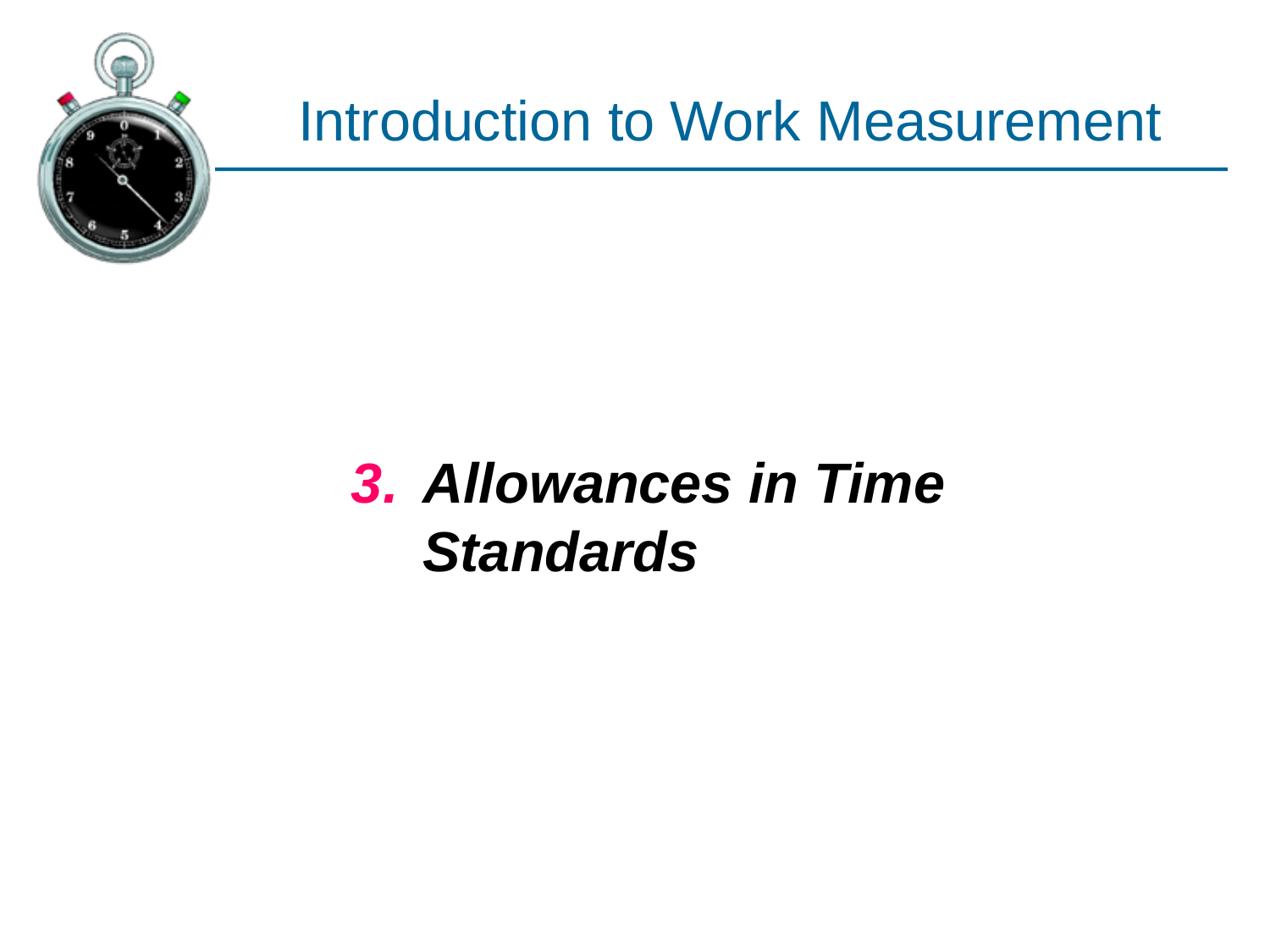

# Introduction to Work Measurement

Allowances in Time Standards